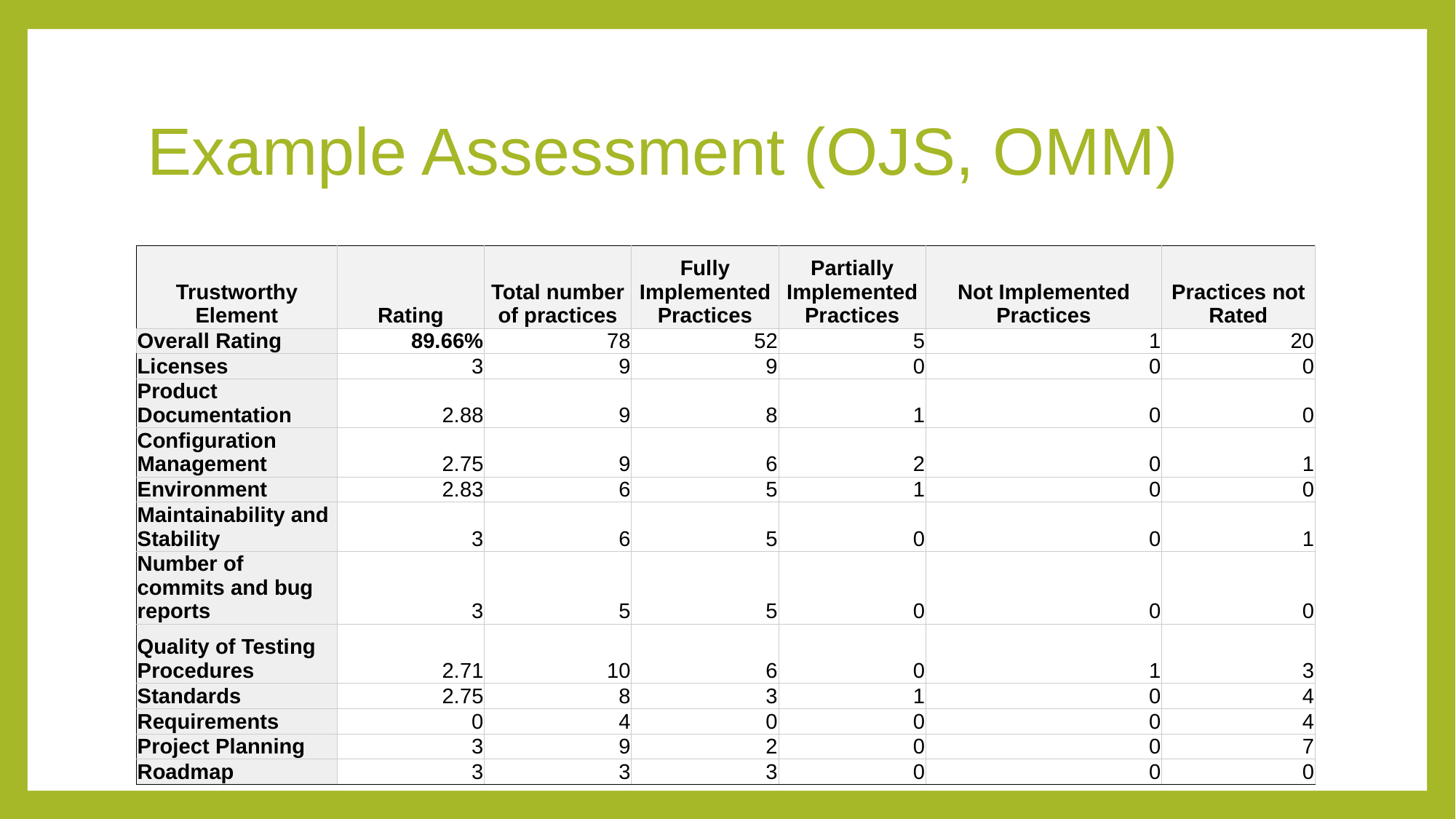

# Example Assessment (OJS, OMM)
| Trustworthy Element | Rating | Total number of practices | Fully Implemented Practices | Partially Implemented Practices | Not Implemented Practices | Practices not Rated |
| --- | --- | --- | --- | --- | --- | --- |
| Overall Rating | 89.66% | 78 | 52 | 5 | 1 | 20 |
| Licenses | 3 | 9 | 9 | 0 | 0 | 0 |
| Product Documentation | 2.88 | 9 | 8 | 1 | 0 | 0 |
| Configuration Management | 2.75 | 9 | 6 | 2 | 0 | 1 |
| Environment | 2.83 | 6 | 5 | 1 | 0 | 0 |
| Maintainability and Stability | 3 | 6 | 5 | 0 | 0 | 1 |
| Number of commits and bug reports | 3 | 5 | 5 | 0 | 0 | 0 |
| Quality of Testing Procedures | 2.71 | 10 | 6 | 0 | 1 | 3 |
| Standards | 2.75 | 8 | 3 | 1 | 0 | 4 |
| Requirements | 0 | 4 | 0 | 0 | 0 | 4 |
| Project Planning | 3 | 9 | 2 | 0 | 0 | 7 |
| Roadmap | 3 | 3 | 3 | 0 | 0 | 0 |